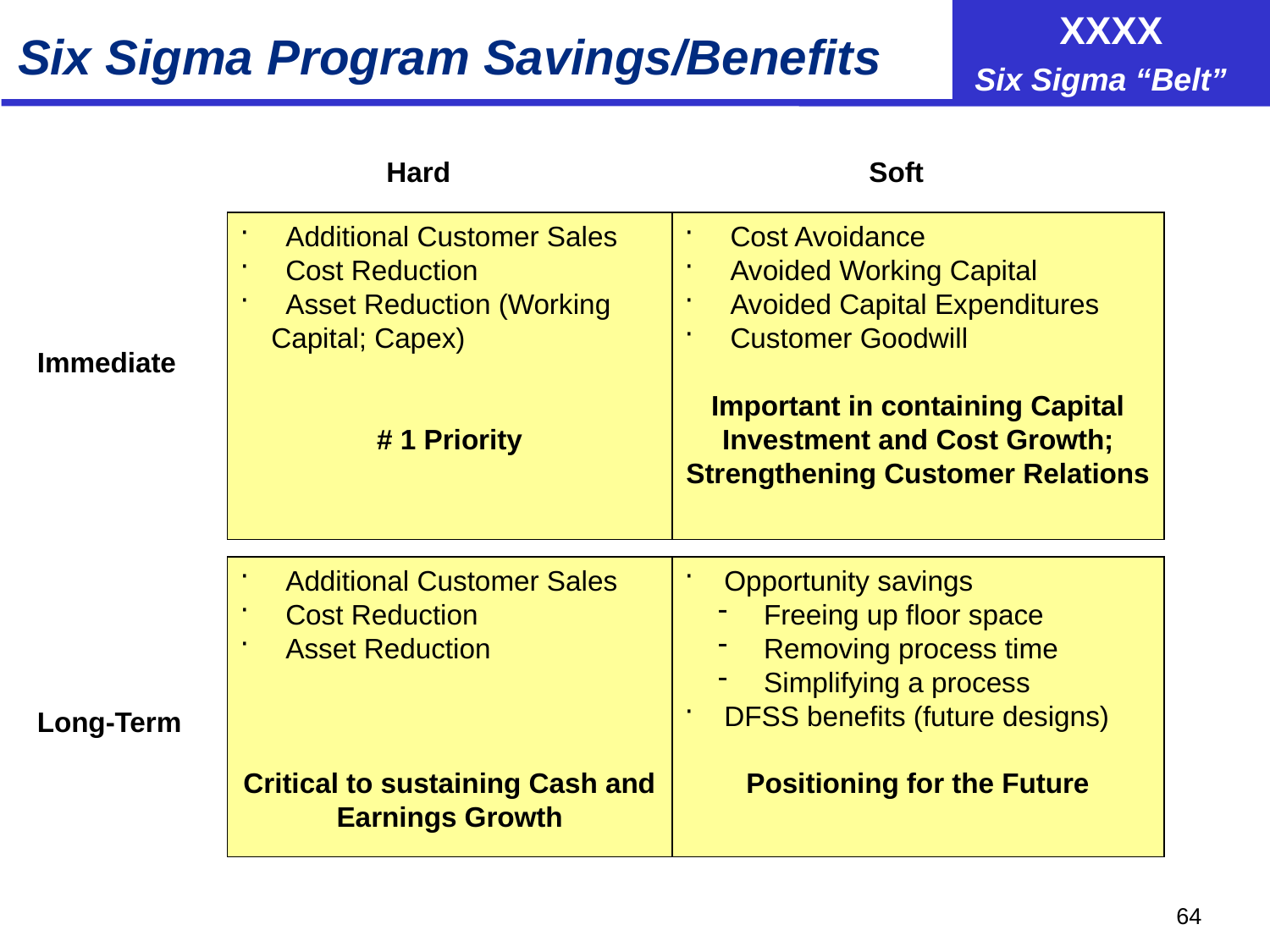

Six Sigma Program Savings/Benefits
Hard			             Soft
  Additional Customer Sales
  Cost Reduction
  Asset Reduction (Working
    Capital; Capex)

# 1 Priority
  Cost Avoidance
  Avoided Working Capital
  Avoided Capital Expenditures
  Customer Goodwill

Important in containing Capital Investment and Cost Growth; Strengthening Customer Relations

Immediate
  Additional Customer Sales
  Cost Reduction
  Asset Reduction

Critical to sustaining Cash and Earnings Growth
Opportunity savings
  Freeing up floor space
  Removing process time
  Simplifying a process
DFSS benefits (future designs)

Positioning for the Future
Long-Term